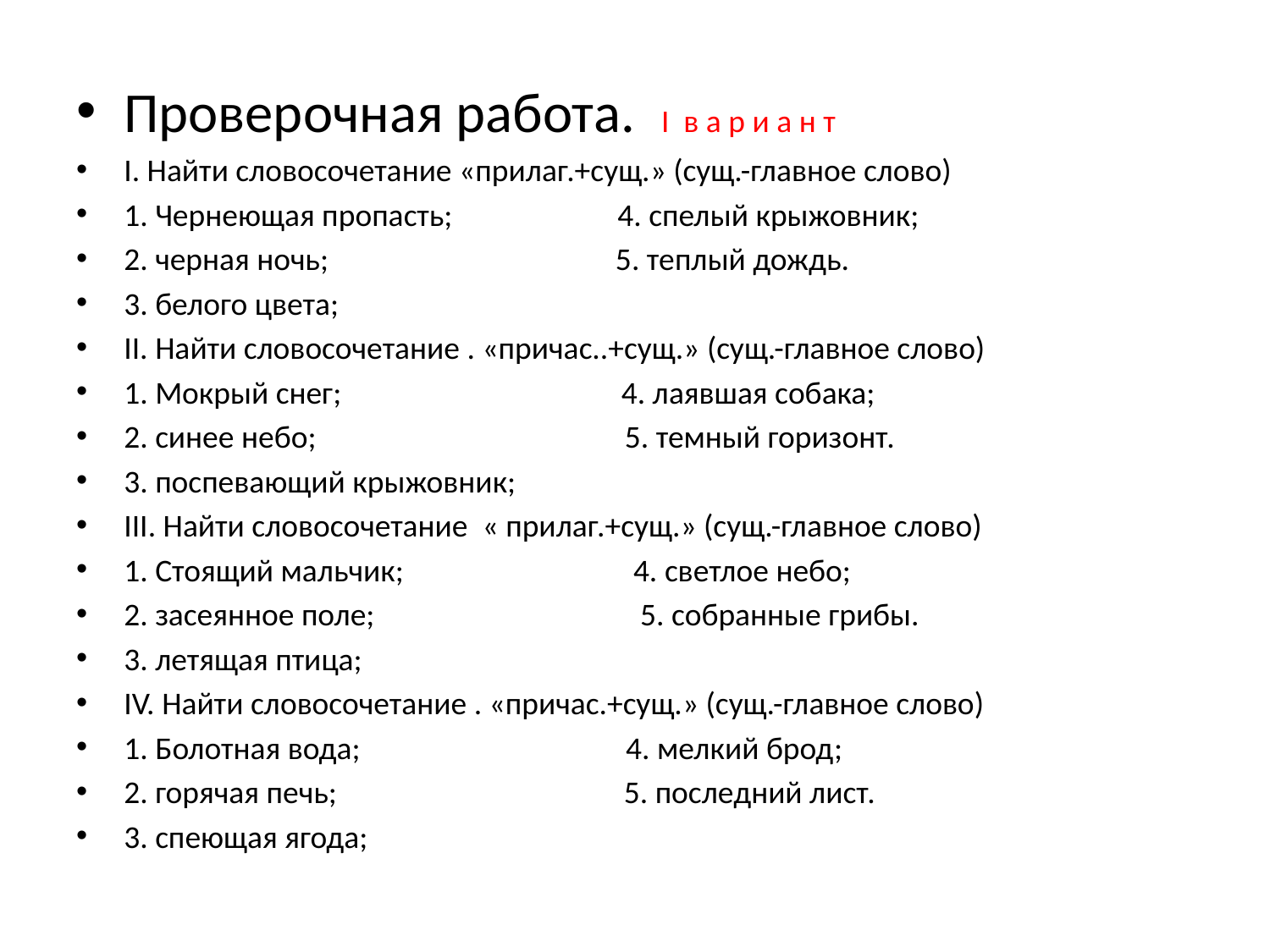

# Проверочная работа.  I  в а р и а н т
I. Найти словосочетание «прилаг.+сущ.» (сущ.-главное слово)
1. Чернеющая пропасть;                       4. спелый крыжовник;
2. черная ночь;                                        5. теплый дождь.
3. белого цвета;
II. Найти словосочетание . «причас..+сущ.» (сущ.-главное слово)
1. Мокрый снег;                                       4. лаявшая собака;
2. синее небо;                                           5. темный горизонт.
3. поспевающий крыжовник;
III. Найти словосочетание  « прилаг.+сущ.» (сущ.-главное слово)
1. Стоящий мальчик;                                4. светлое небо;
2. засеянное поле;                                     5. собранные грибы.
3. летящая птица;
IV. Найти словосочетание . «причас.+сущ.» (сущ.-главное слово)
1. Болотная вода;                                     4. мелкий брод;
2. горячая печь;                                        5. последний лист.
3. спеющая ягода;